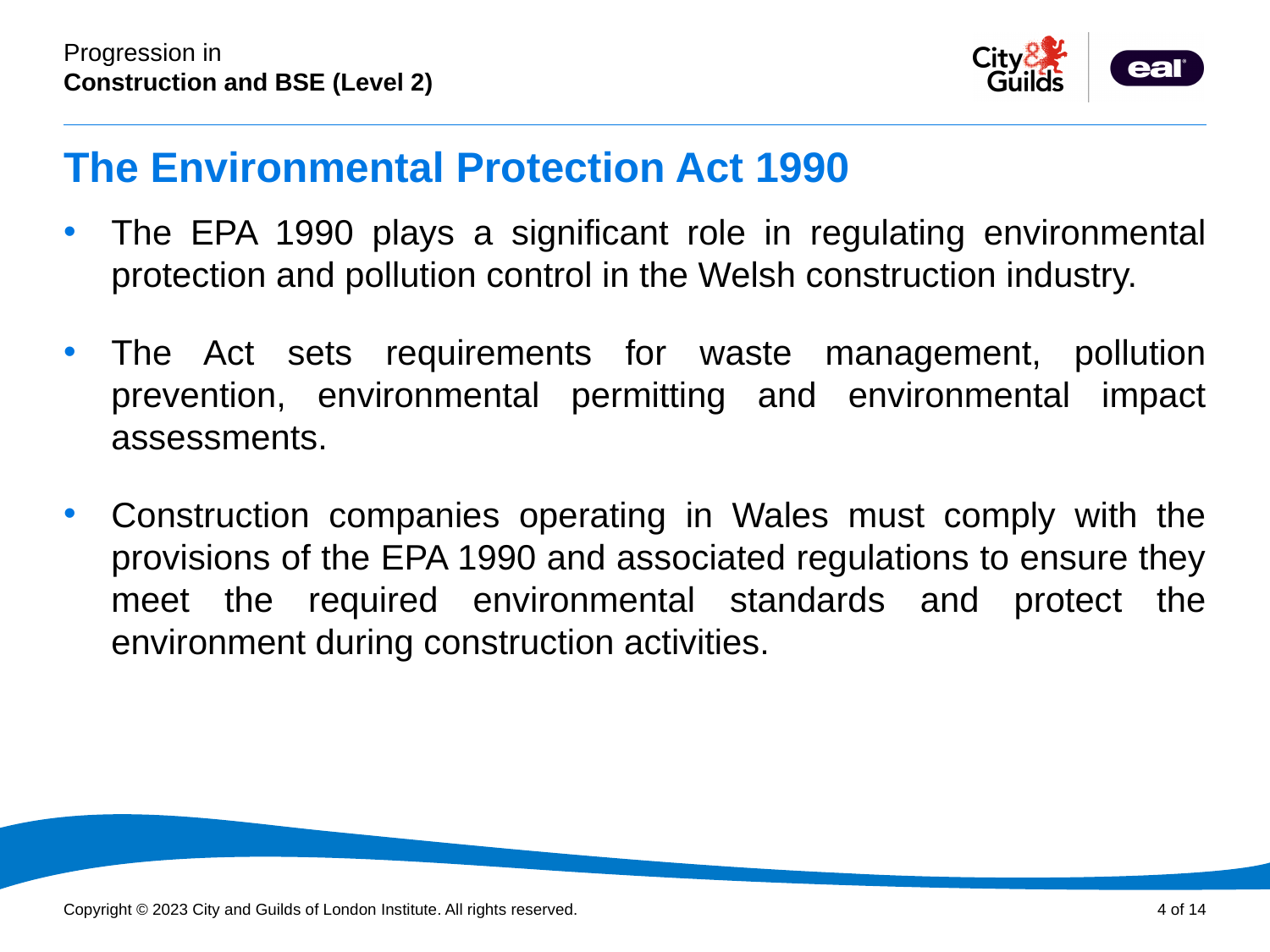

# The Environmental Protection Act 1990
The EPA 1990 plays a significant role in regulating environmental protection and pollution control in the Welsh construction industry.
The Act sets requirements for waste management, pollution prevention, environmental permitting and environmental impact assessments.
Construction companies operating in Wales must comply with the provisions of the EPA 1990 and associated regulations to ensure they meet the required environmental standards and protect the environment during construction activities.